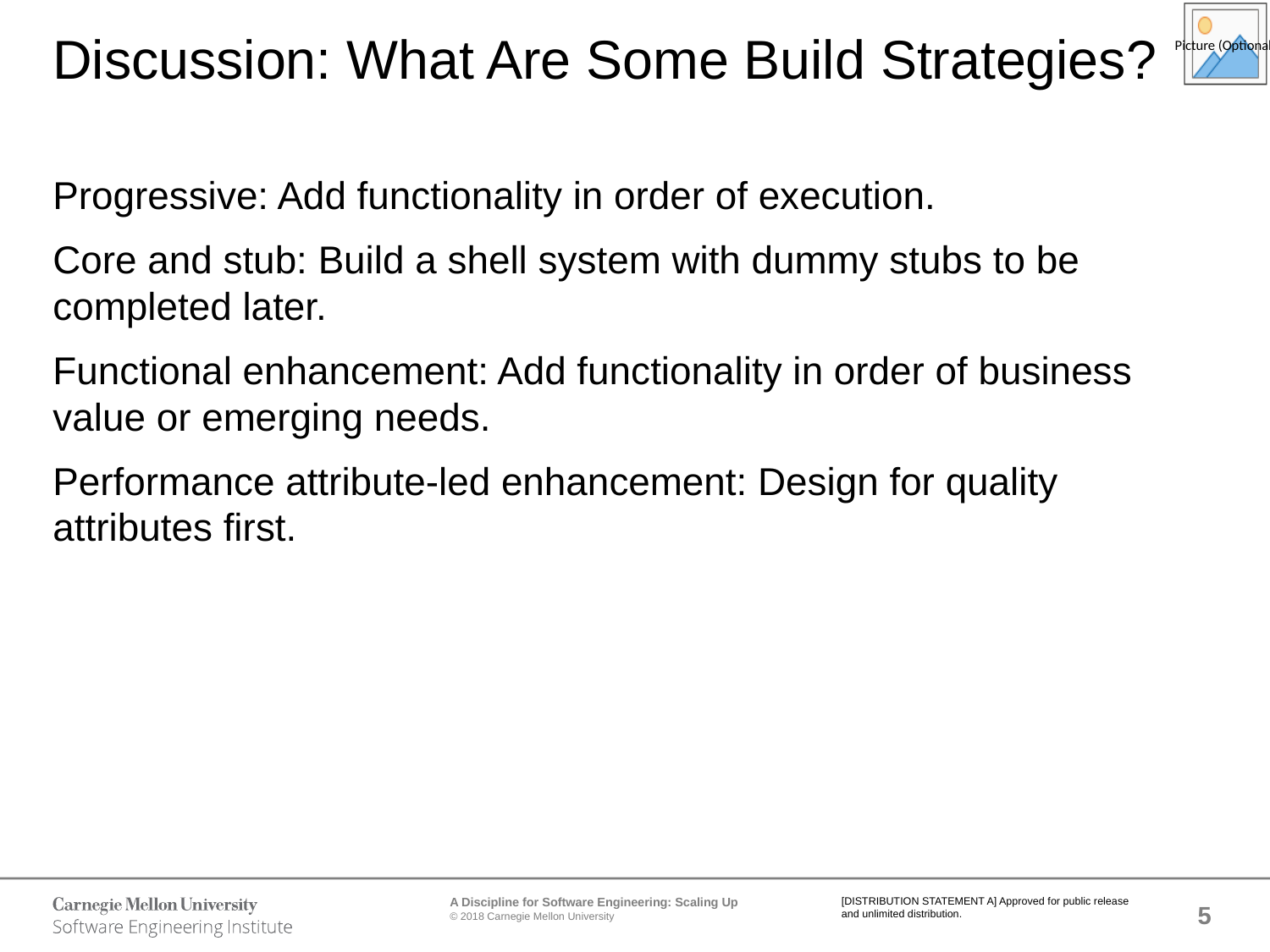

# Discussion: What Are Some Build Strategies?
Progressive: Add functionality in order of execution.
Core and stub: Build a shell system with dummy stubs to be completed later.
Functional enhancement: Add functionality in order of business value or emerging needs.
Performance attribute-led enhancement: Design for quality attributes first.